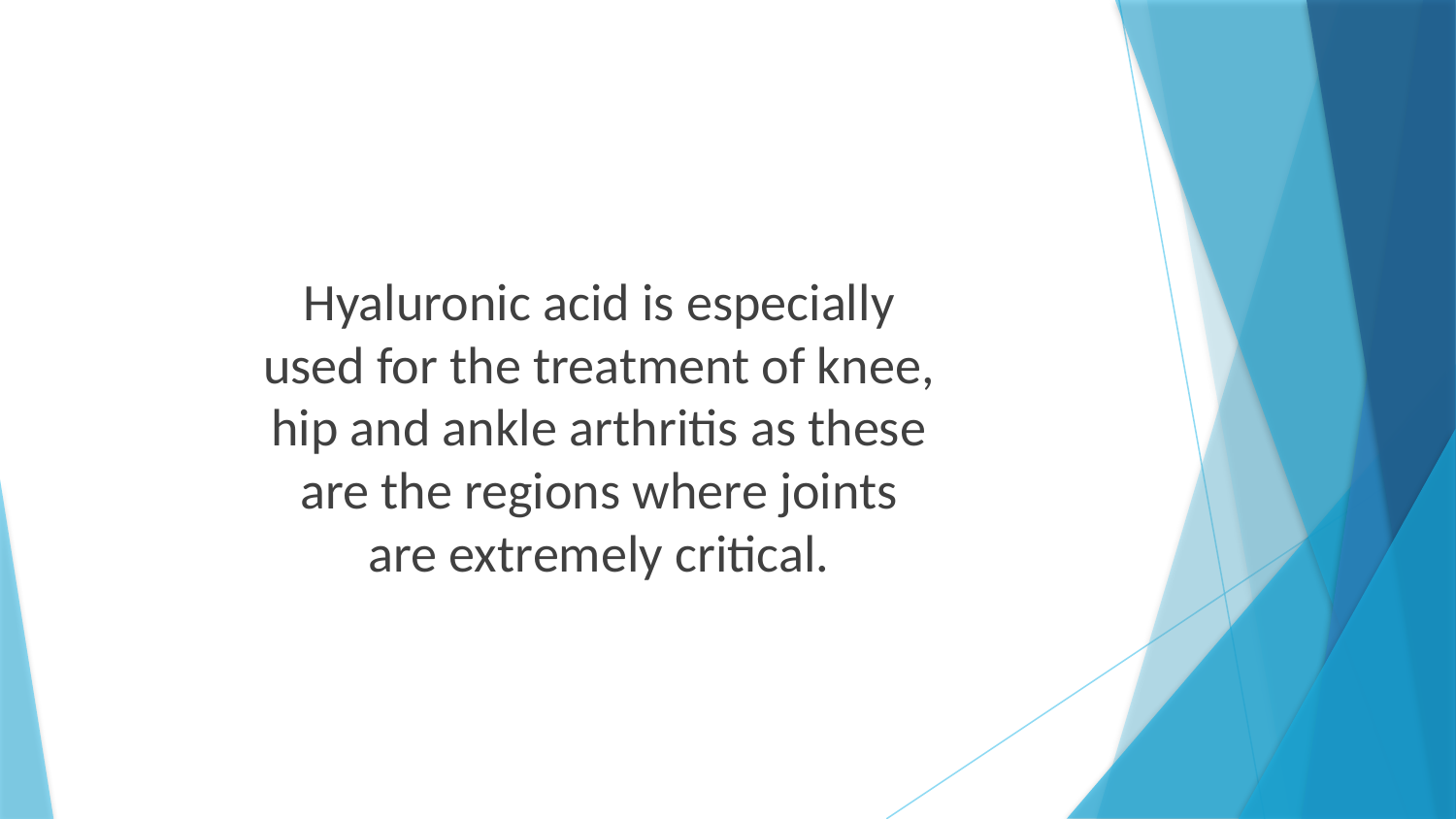

Hyaluronic acid is especially
used for the treatment of knee,
hip and ankle arthritis as these
are the regions where joints
are extremely critical.